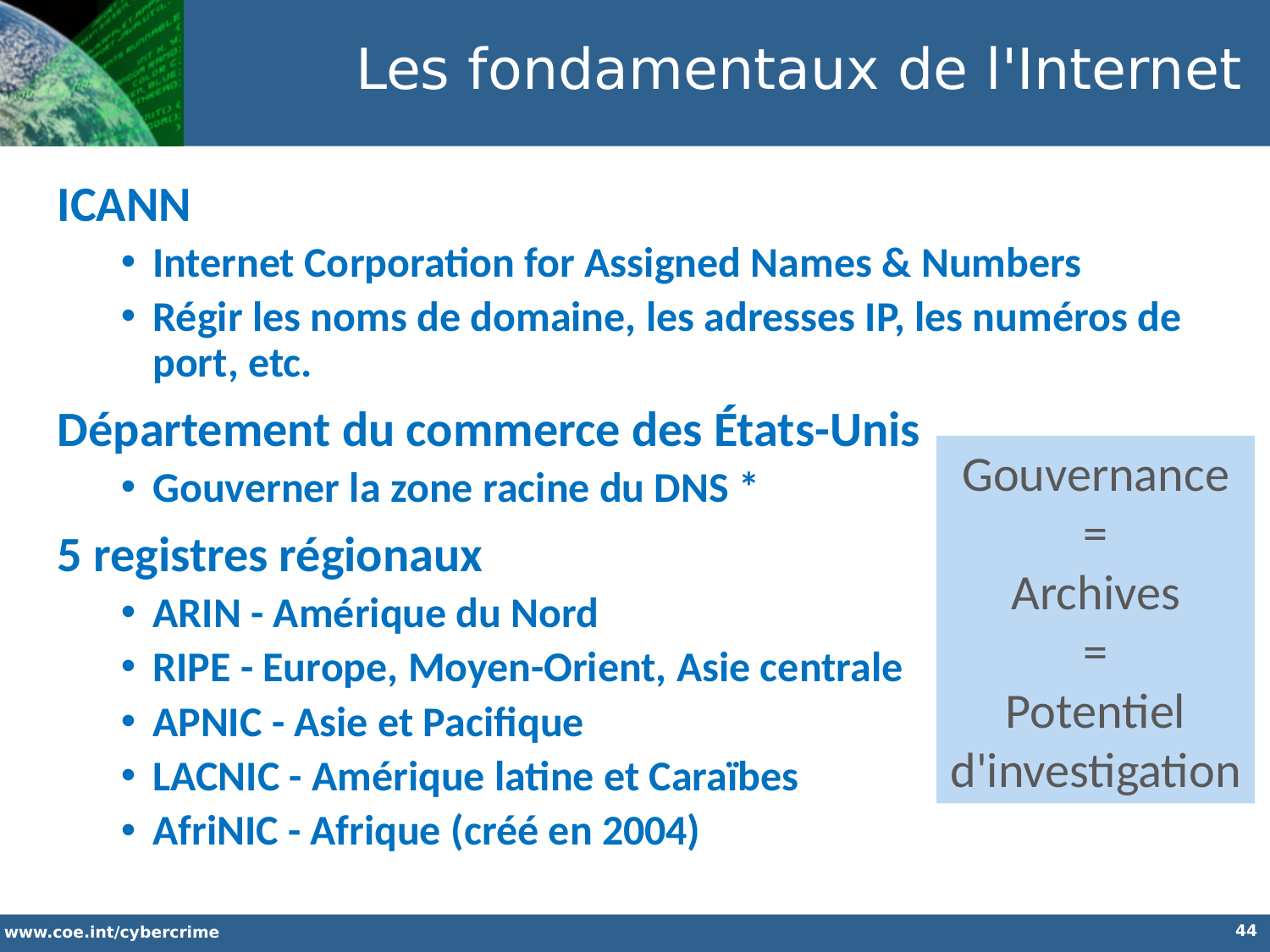

Les fondamentaux de l'Internet
ICANN
Internet Corporation for Assigned Names & Numbers
Régir les noms de domaine, les adresses IP, les numéros de port, etc.
Département du commerce des États-Unis
Gouverner la zone racine du DNS *
5 registres régionaux
ARIN - Amérique du Nord
RIPE - Europe, Moyen-Orient, Asie centrale
APNIC - Asie et Pacifique
LACNIC - Amérique latine et Caraïbes
AfriNIC - Afrique (créé en 2004)
Gouvernance
=
Archives
=
Potentiel d'investigation